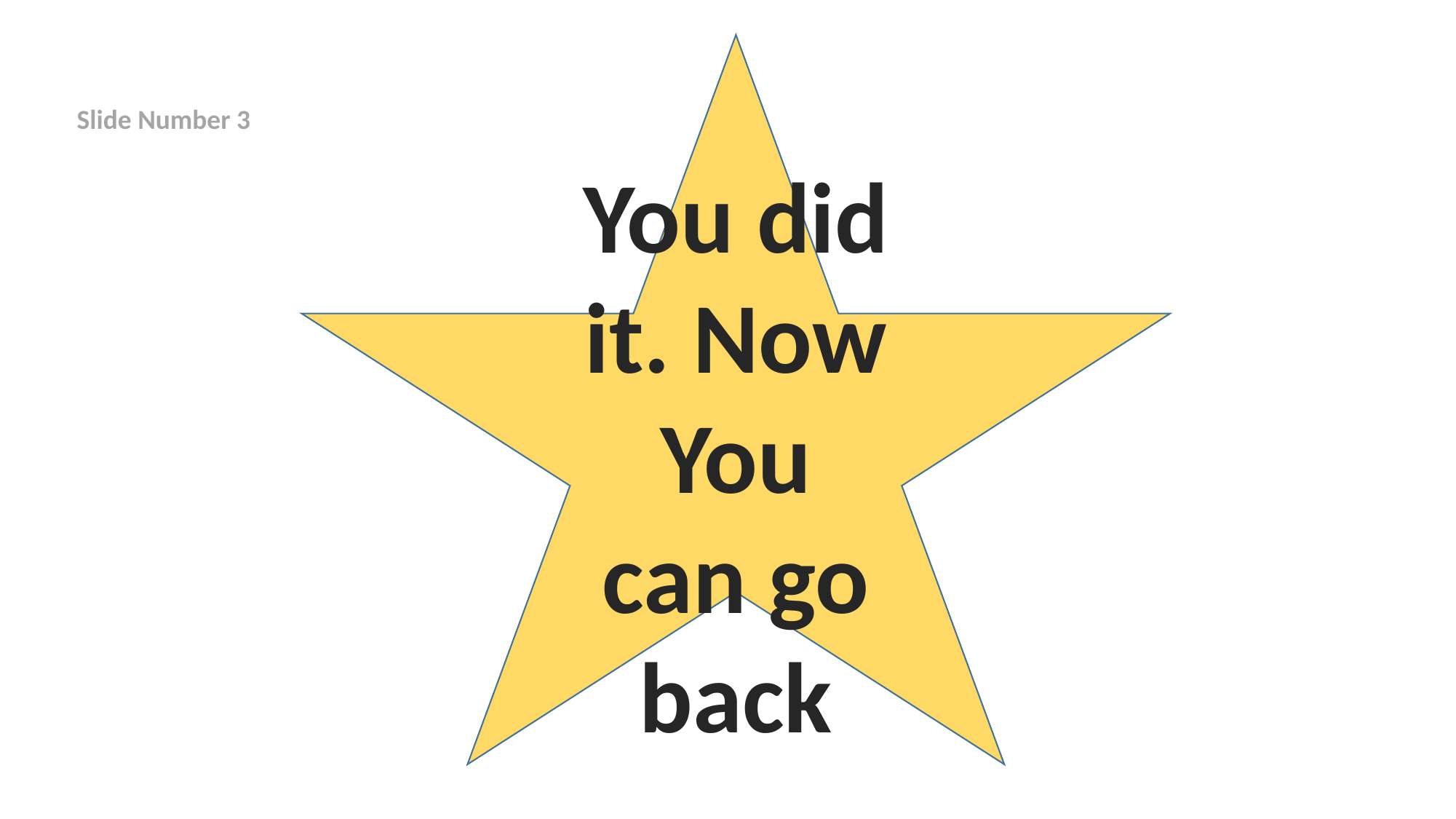

You did it. Now You can go back
Slide Number 3